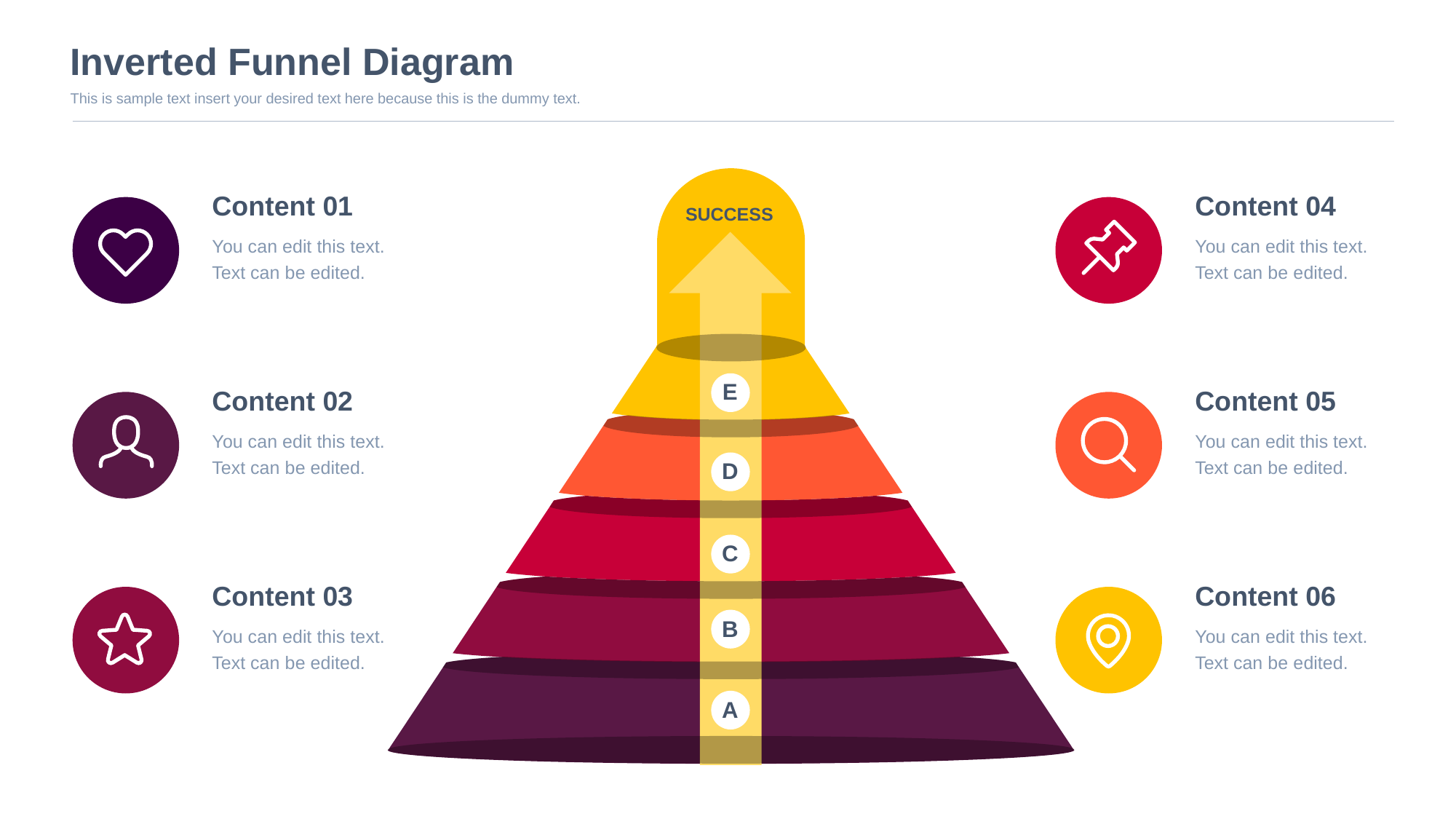

Inverted Funnel Diagram
This is sample text insert your desired text here because this is the dummy text.

Content 01

You can edit this text. Text can be edited.
Content 04

You can edit this text. Text can be edited.
SUCCESS

E

Content 02

You can edit this text. Text can be edited.
Content 05

You can edit this text. Text can be edited.

D

C

Content 03

You can edit this text. Text can be edited.
Content 06

You can edit this text. Text can be edited.
B

A